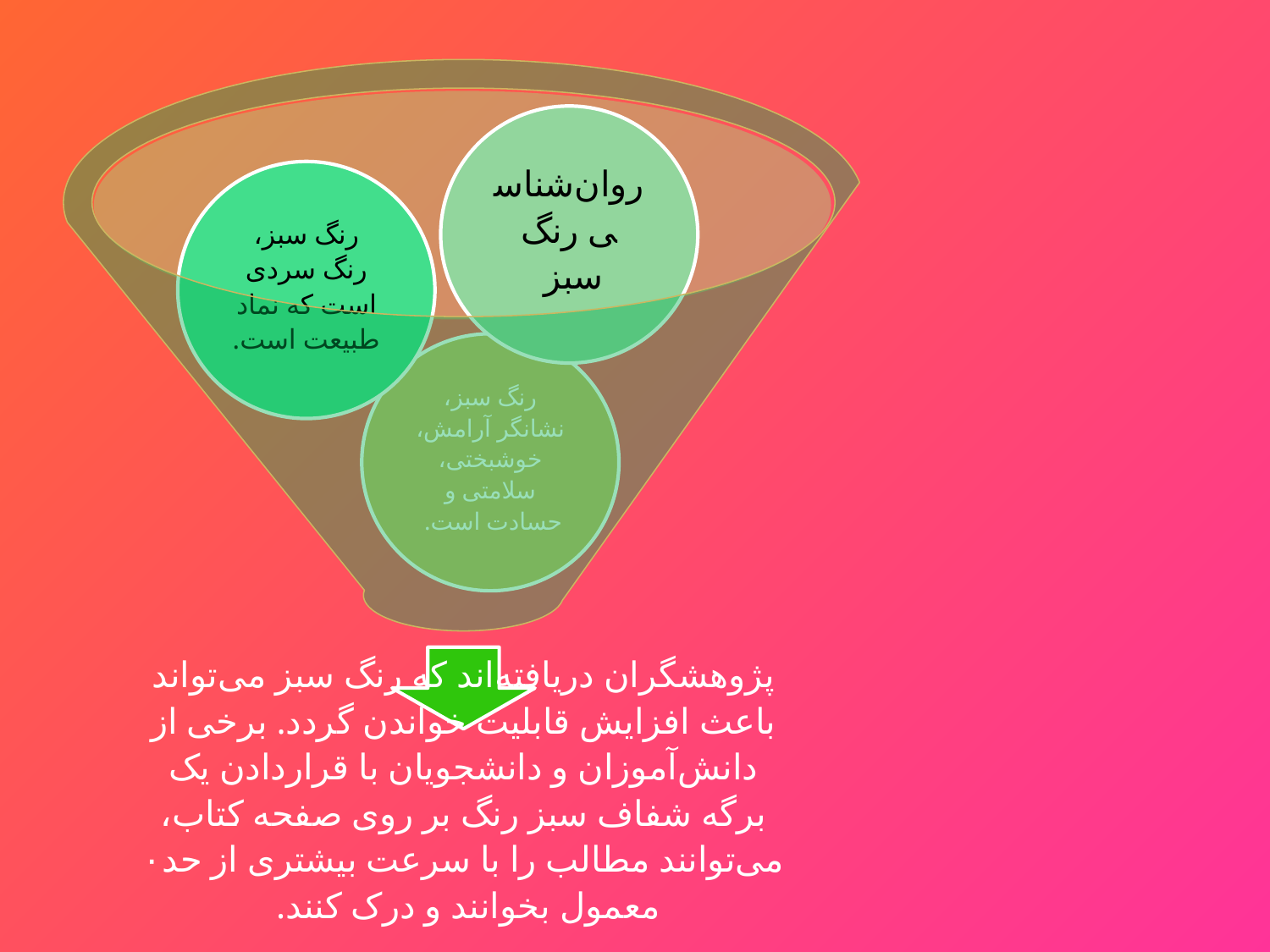

#
روان‌شناسی رنگ سبز
رنگ سبز، رنگ سردی است که نماد طبیعت است.